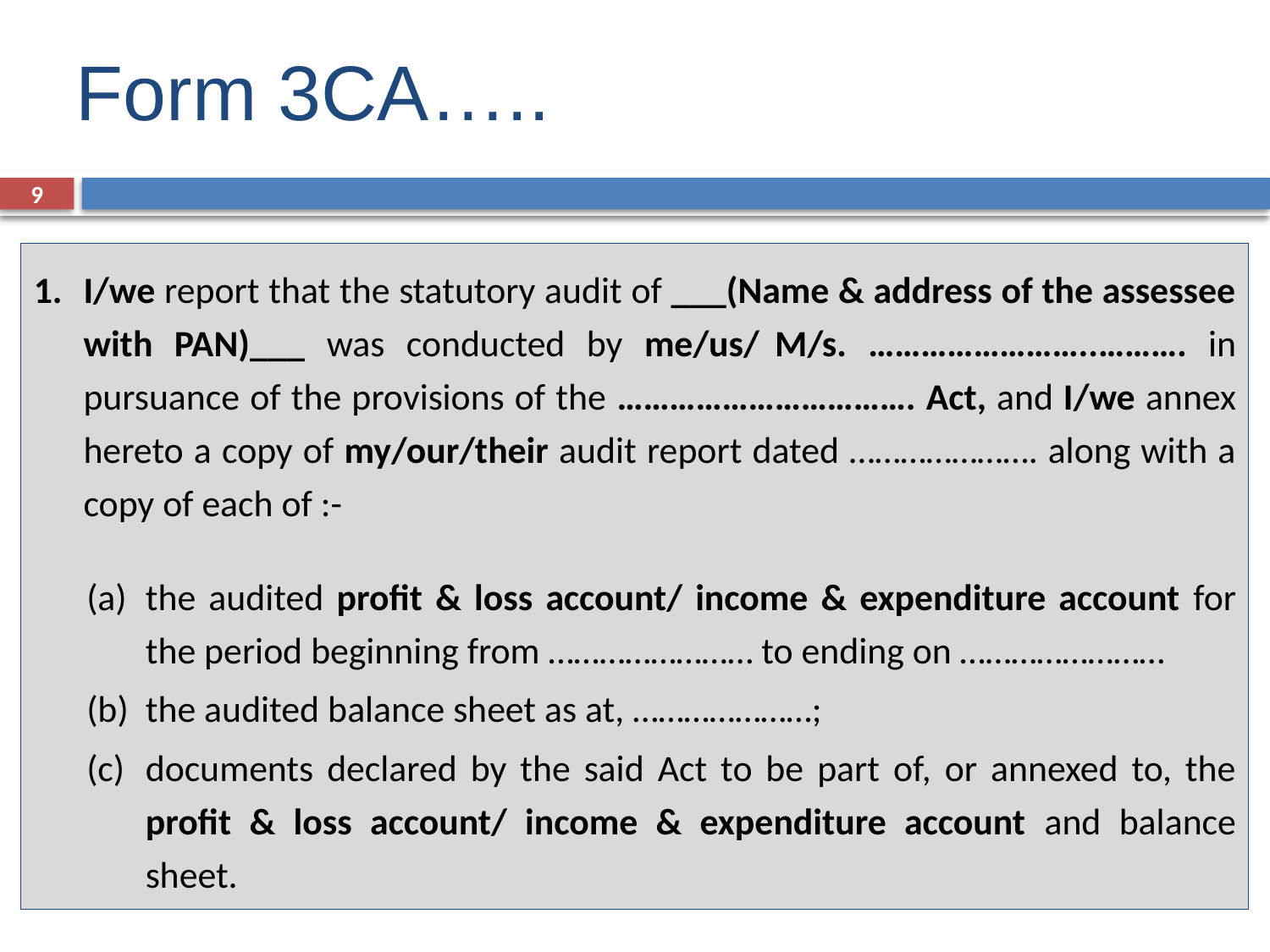

# Form 3CA…..
9
I/we report that the statutory audit of ___(Name & address of the assessee with PAN)___ was conducted by me/us/ M/s. ……………………..………. in pursuance of the provisions of the ……………………………. Act, and I/we annex hereto a copy of my/our/their audit report dated …………………. along with a copy of each of :-

the audited profit & loss account/ income & expenditure account for the period beginning from …………………… to ending on ……………………
the audited balance sheet as at, …………………;
documents declared by the said Act to be part of, or annexed to, the profit & loss account/ income & expenditure account and balance sheet.